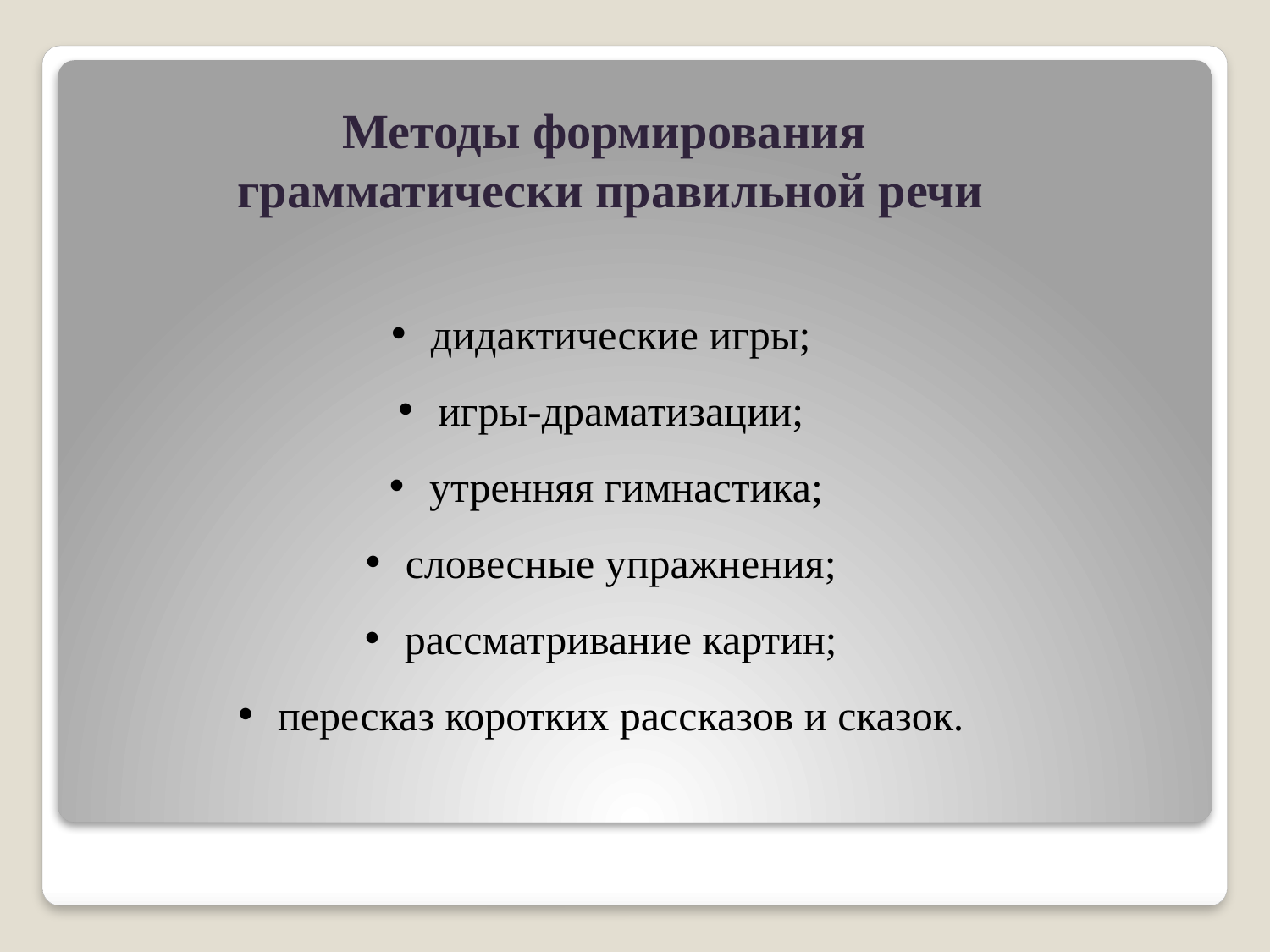

Методы формирования
грамматически правильной речи
дидактические игры;
игры-драматизации;
утренняя гимнастика;
словесные упражнения;
рассматривание картин;
пересказ коротких рассказов и сказок.